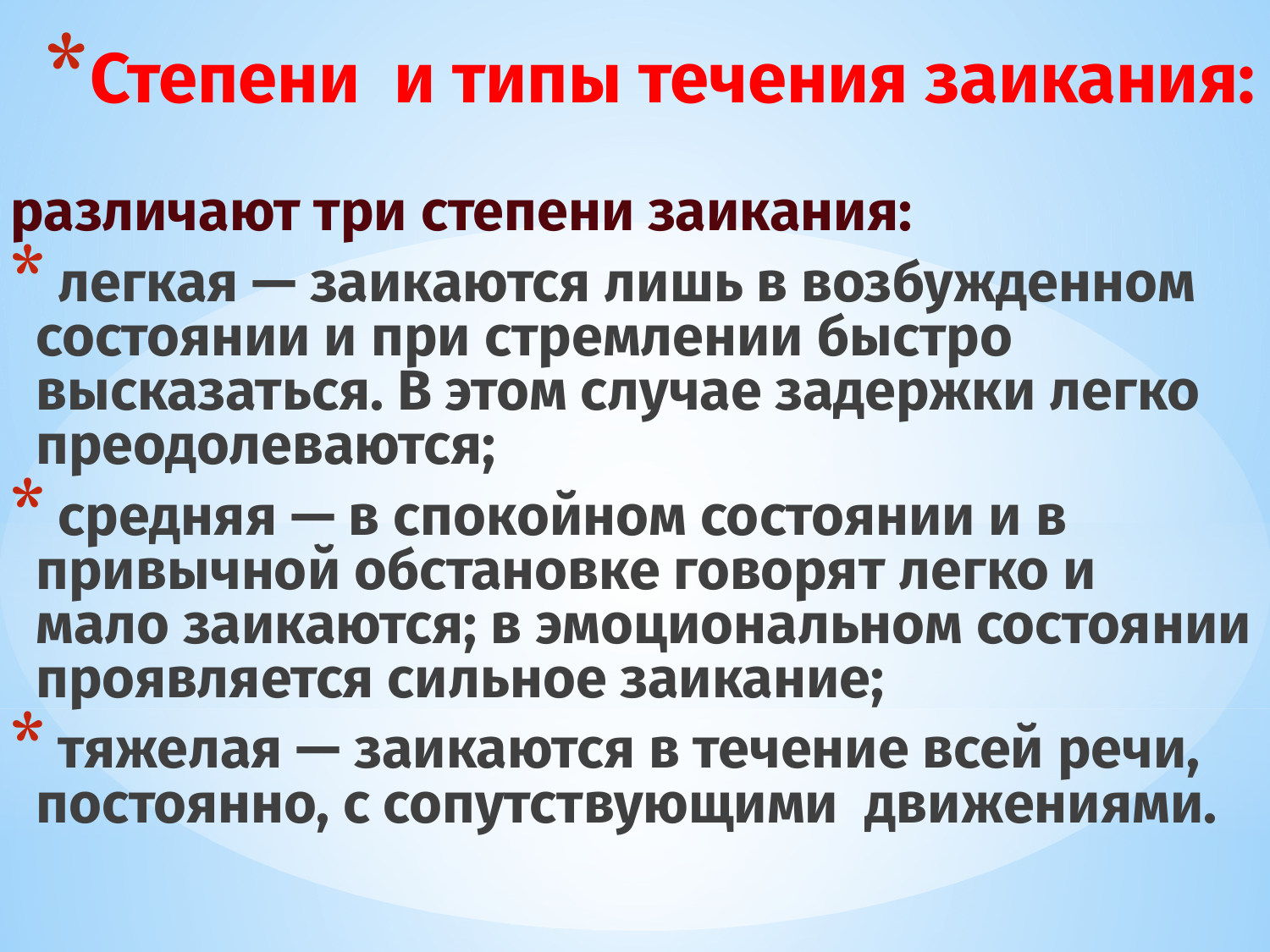

# Степени  и типы течения заикания:
различают три степени заикания:
 легкая — заикаются лишь в возбужденном состоянии и при стремлении быстро  высказаться. В этом случае задержки легко преодолеваются;
 средняя — в спокойном состоянии и в привычной обстановке говорят легко и  мало заикаются; в эмоциональном состоянии проявляется сильное заикание;
 тяжелая — заикаются в течение всей речи, постоянно, с сопутствующими  движениями.